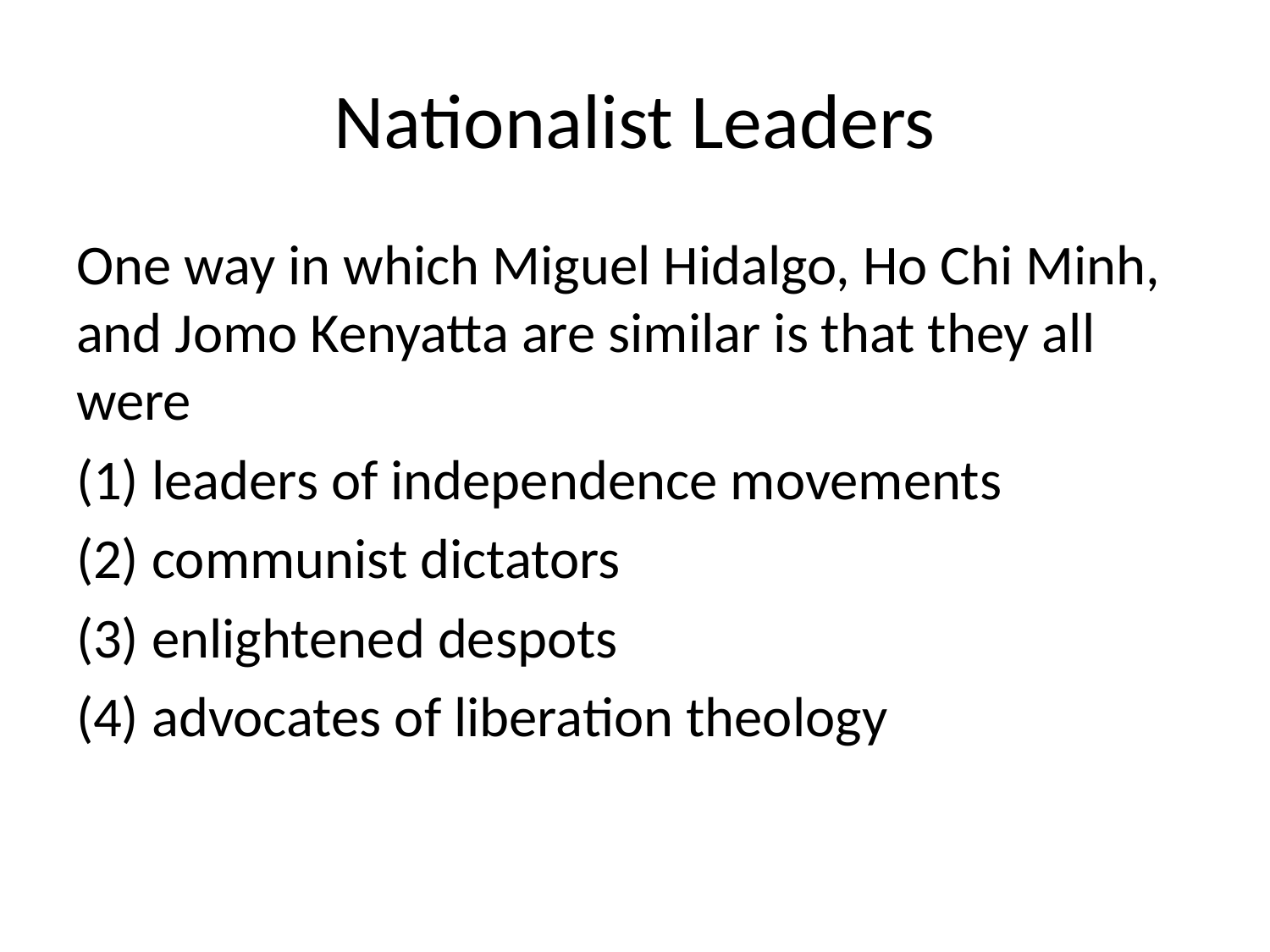

# Nationalist Leaders
One way in which Miguel Hidalgo, Ho Chi Minh, and Jomo Kenyatta are similar is that they all were
(1) leaders of independence movements
(2) communist dictators
(3) enlightened despots
(4) advocates of liberation theology